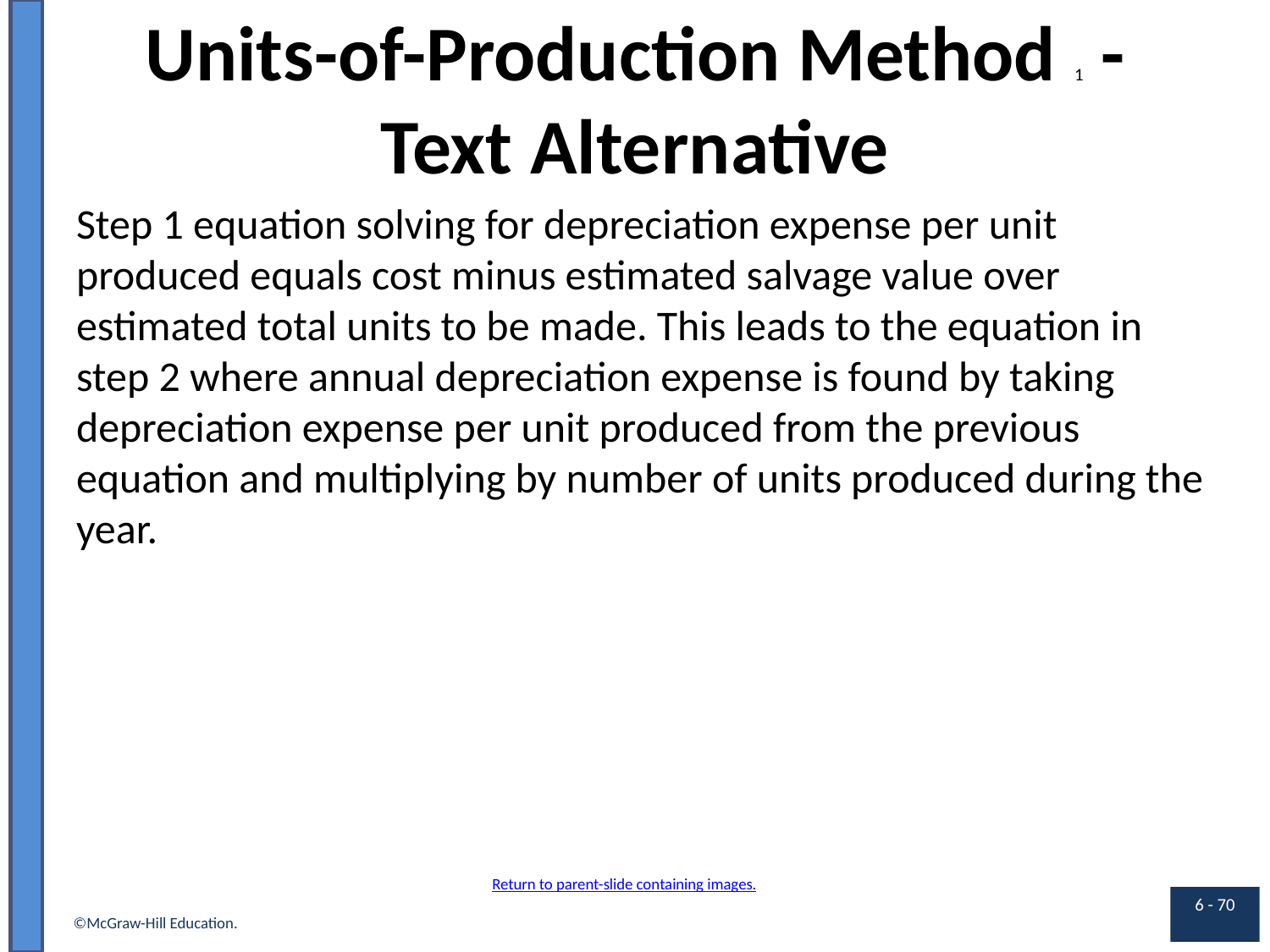

# Units-of-Production Method 1 - Text Alternative
Step 1 equation solving for depreciation expense per unit produced equals cost minus estimated salvage value over estimated total units to be made. This leads to the equation in step 2 where annual depreciation expense is found by taking depreciation expense per unit produced from the previous equation and multiplying by number of units produced during the year.
Return to parent-slide containing images.